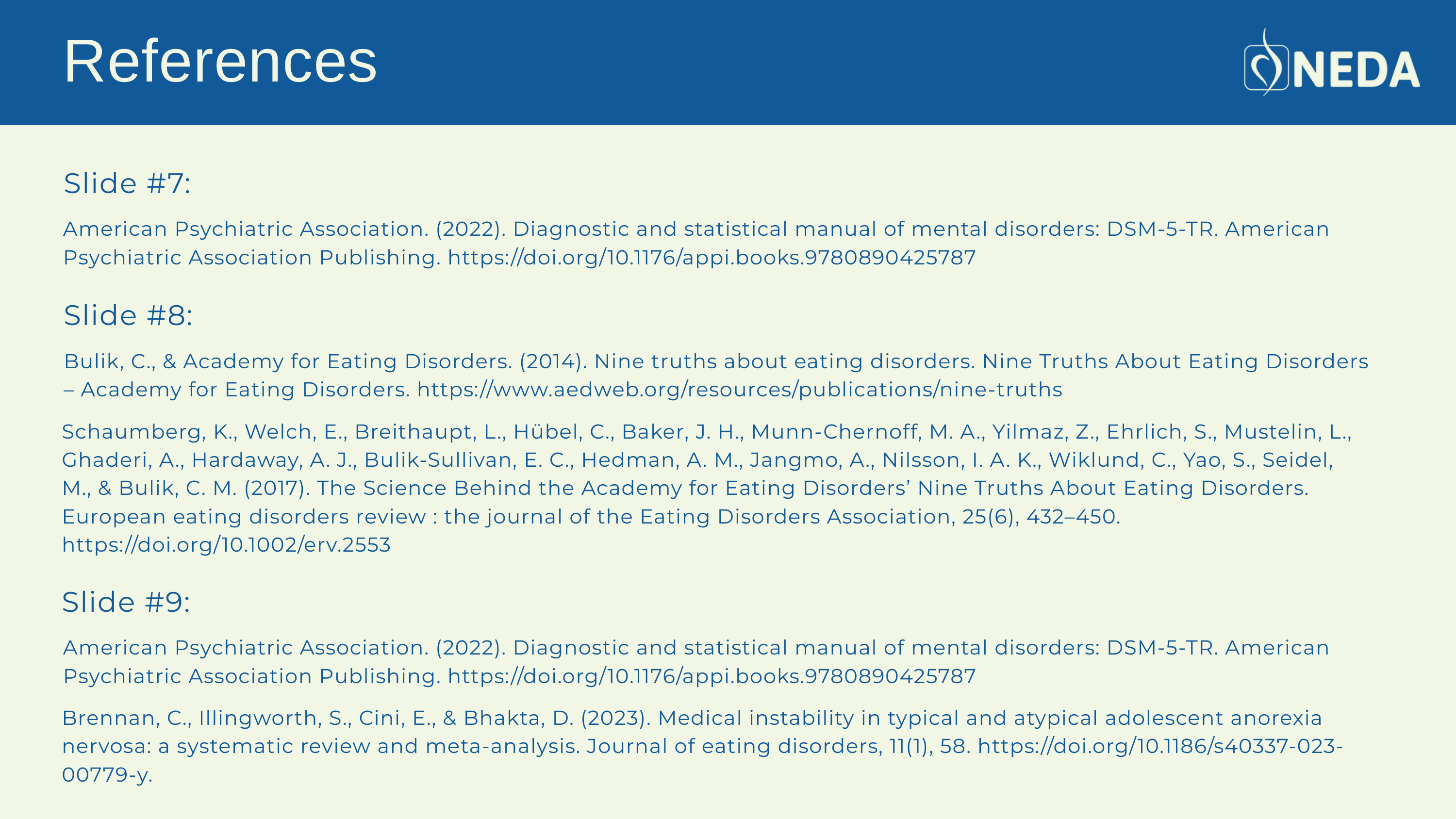

References

Slide #7:
American Psychiatric Association. (2022). Diagnostic and statistical manual of mental disorders: DSM-5-TR. American Psychiatric Association Publishing. https://doi.org/10.1176/appi.books.9780890425787
Slide #8:
Bulik, C., & Academy for Eating Disorders. (2014). Nine truths about eating disorders. Nine Truths About Eating Disorders – Academy for Eating Disorders. https://www.aedweb.org/resources/publications/nine-truths
Schaumberg, K., Welch, E., Breithaupt, L., Hübel, C., Baker, J. H., Munn-Chernoff, M. A., Yilmaz, Z., Ehrlich, S., Mustelin, L., Ghaderi, A., Hardaway, A. J., Bulik-Sullivan, E. C., Hedman, A. M., Jangmo, A., Nilsson, I. A. K., Wiklund, C., Yao, S., Seidel, M., & Bulik, C. M. (2017). The Science Behind the Academy for Eating Disorders’ Nine Truths About Eating Disorders. European eating disorders review : the journal of the Eating Disorders Association, 25(6), 432–450. https://doi.org/10.1002/erv.2553
Slide #9:
American Psychiatric Association. (2022). Diagnostic and statistical manual of mental disorders: DSM-5-TR. American Psychiatric Association Publishing. https://doi.org/10.1176/appi.books.9780890425787
Brennan, C., Illingworth, S., Cini, E., & Bhakta, D. (2023). Medical instability in typical and atypical adolescent anorexia nervosa: a systematic review and meta-analysis. Journal of eating disorders, 11(1), 58. https://doi.org/10.1186/s40337-023-00779-y.